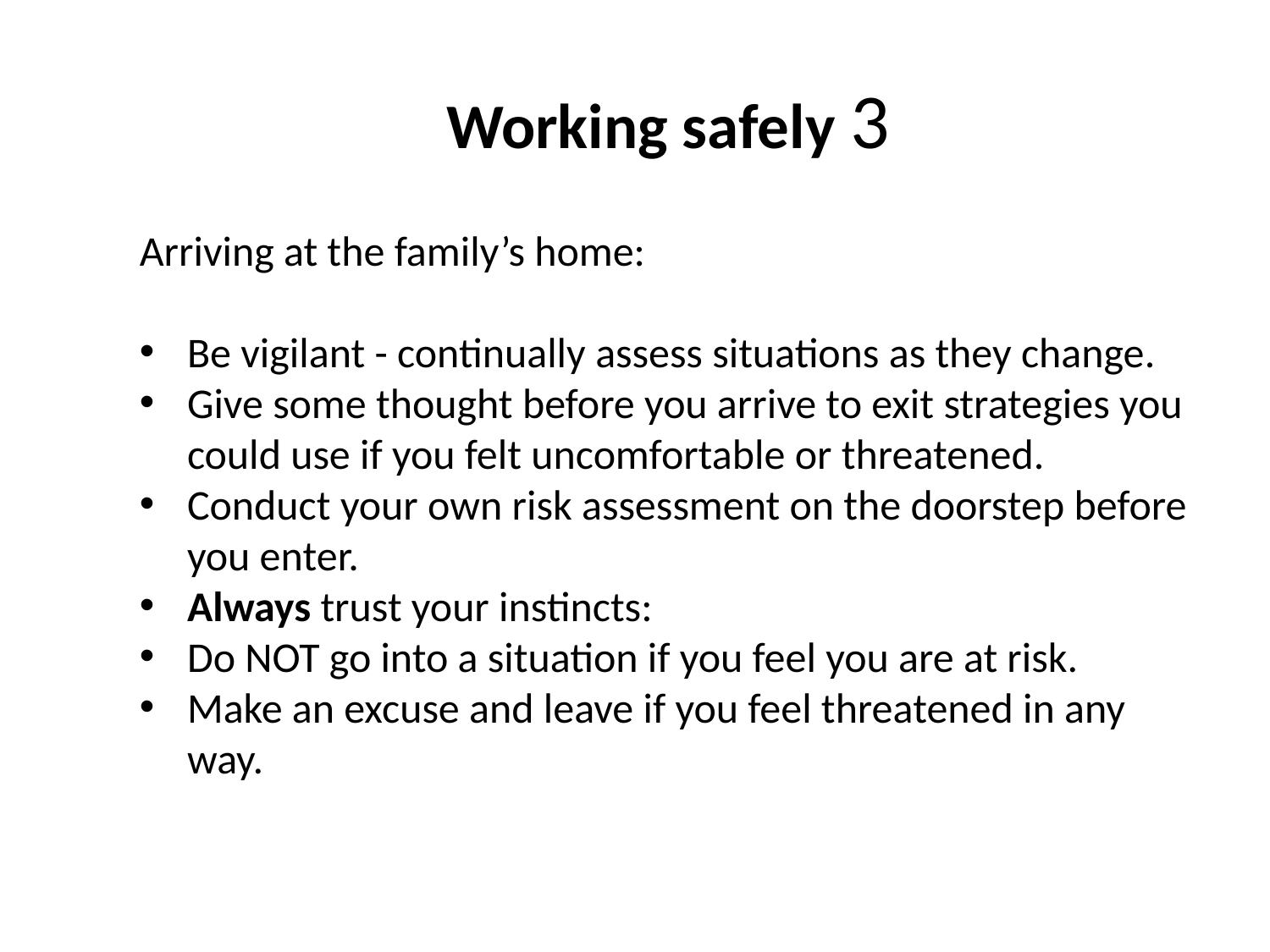

Working safely 3
Arriving at the family’s home:

Be vigilant - continually assess situations as they change.
Give some thought before you arrive to exit strategies you could use if you felt uncomfortable or threatened.
Conduct your own risk assessment on the doorstep before you enter.
Always trust your instincts:
Do NOT go into a situation if you feel you are at risk.
Make an excuse and leave if you feel threatened in any way.